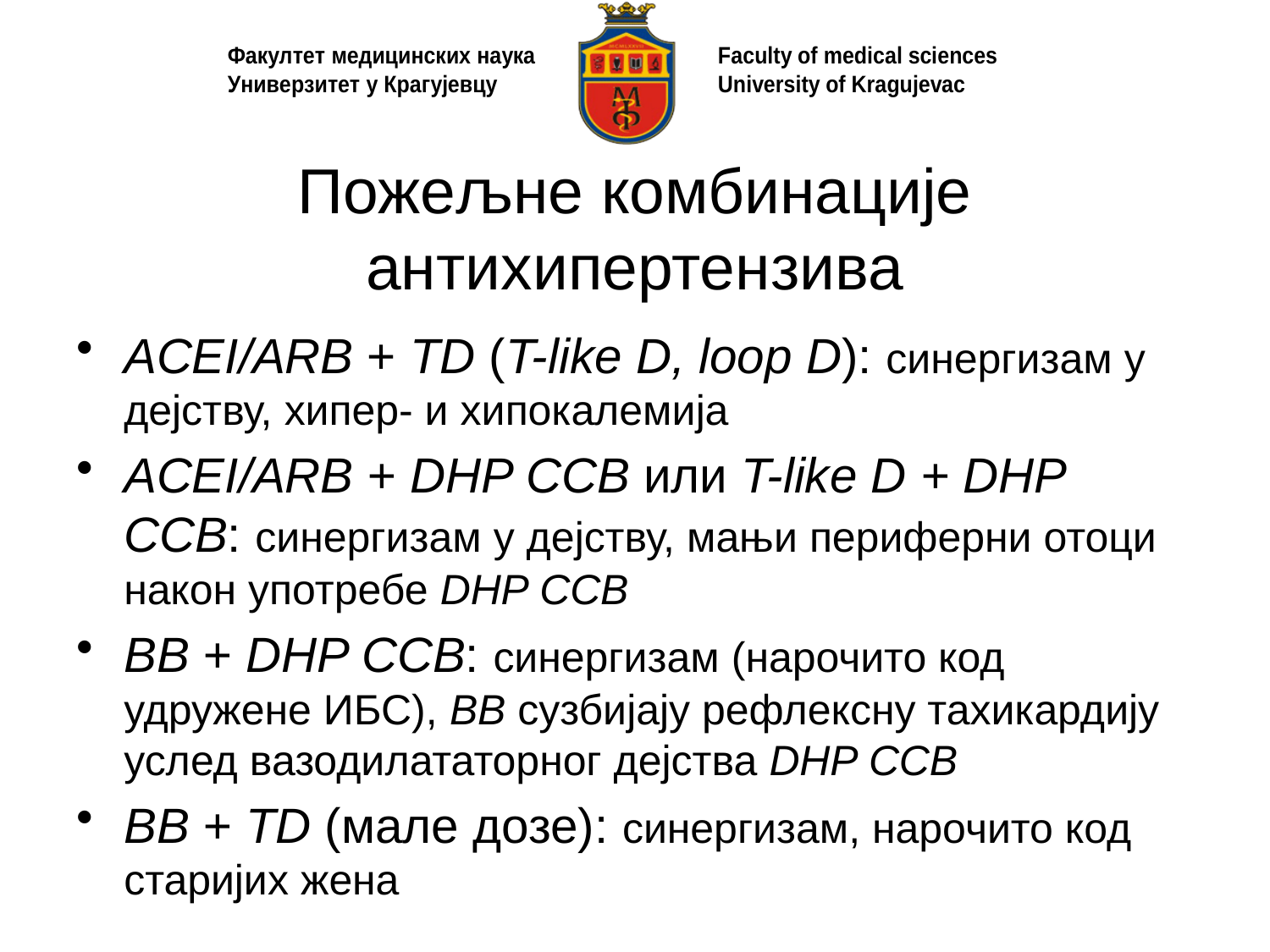

# Пожељне комбинације антихипертензива
ACEI/ARB + TD (T-like D, loop D): синергизам у дејству, хипер- и хипокалемија
ACEI/ARB + DHP CCB или T-like D + DHP CCB: синергизам у дејству, мањи периферни отоци након употребе DHP CCB
BB + DHP CCB: синергизам (нарочито код удружене ИБС), BB сузбијају рефлексну тахикардију услед вазодилататорног дејства DHP CCB
BB + TD (мале дозе): синергизам, нарочито код старијих жена